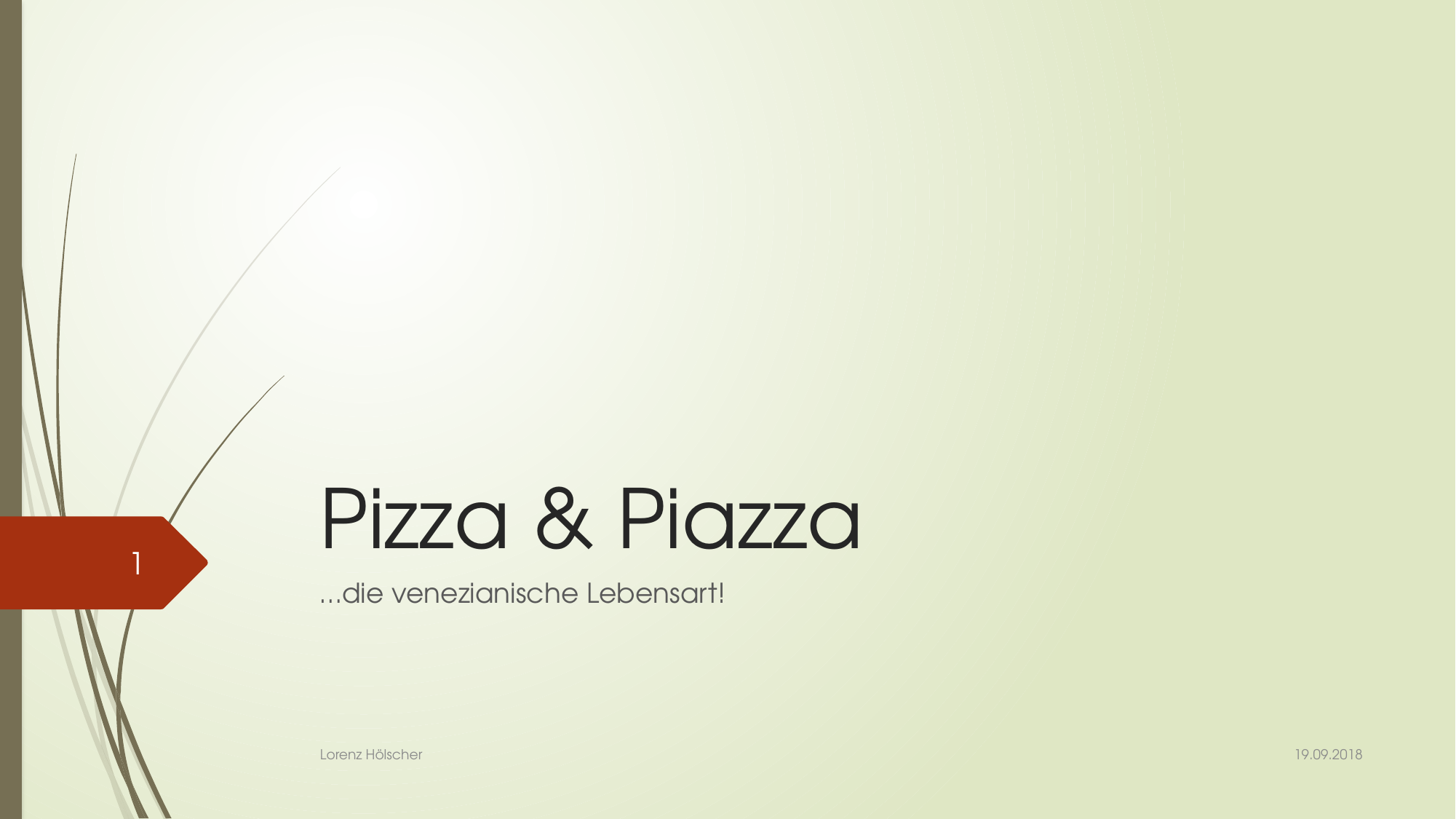

# Pizza & Piazza
1
…die venezianische Lebensart!
19.09.2018
Lorenz Hölscher